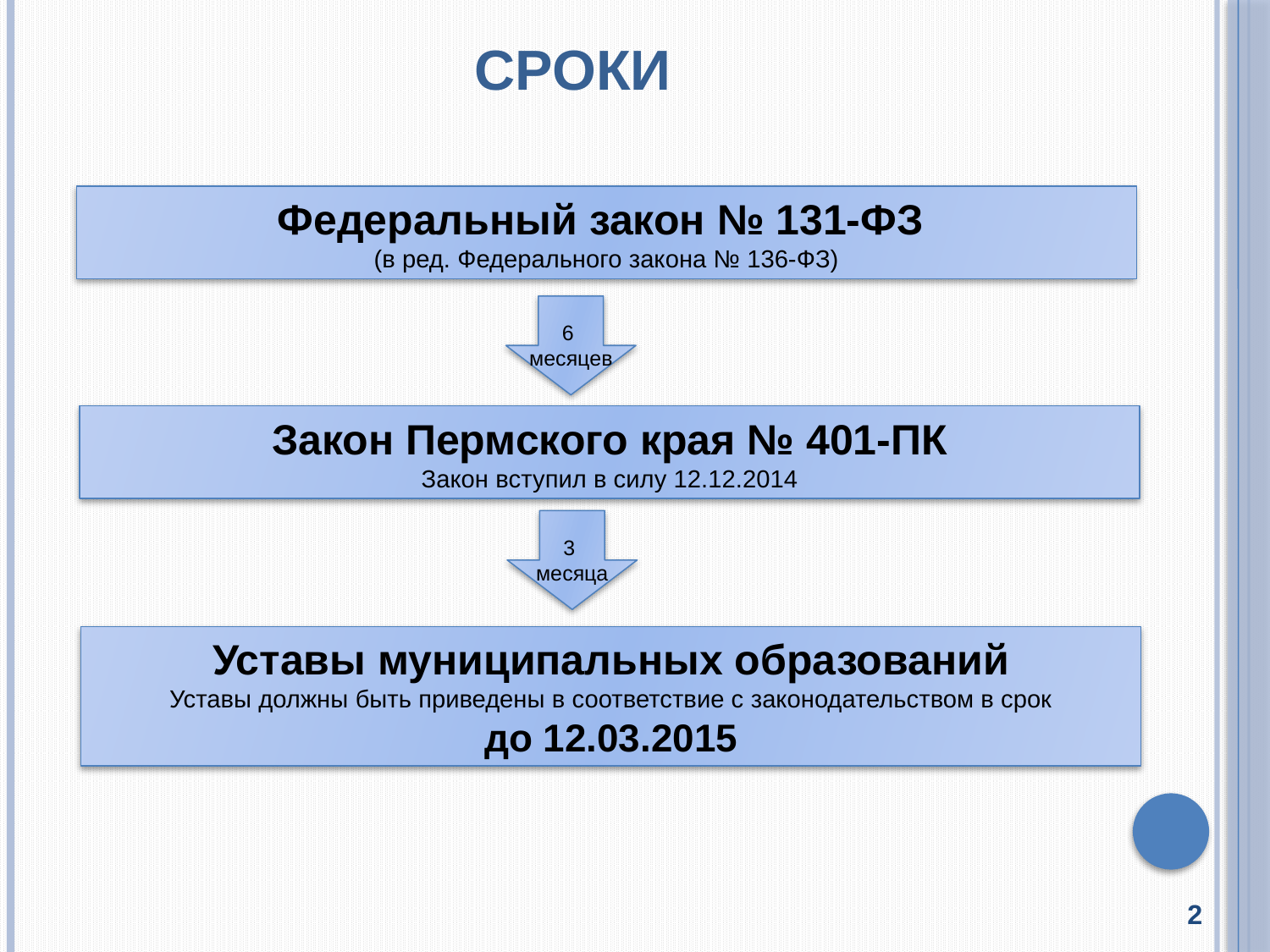

# СРОКИ
Федеральный закон № 131-ФЗ
(в ред. Федерального закона № 136-ФЗ)

6
месяцев
Закон Пермского края № 401-ПК
Закон вступил в силу 12.12.2014

3
месяца

Уставы муниципальных образований
Уставы должны быть приведены в соответствие с законодательством в срок
до 12.03.2015
 2